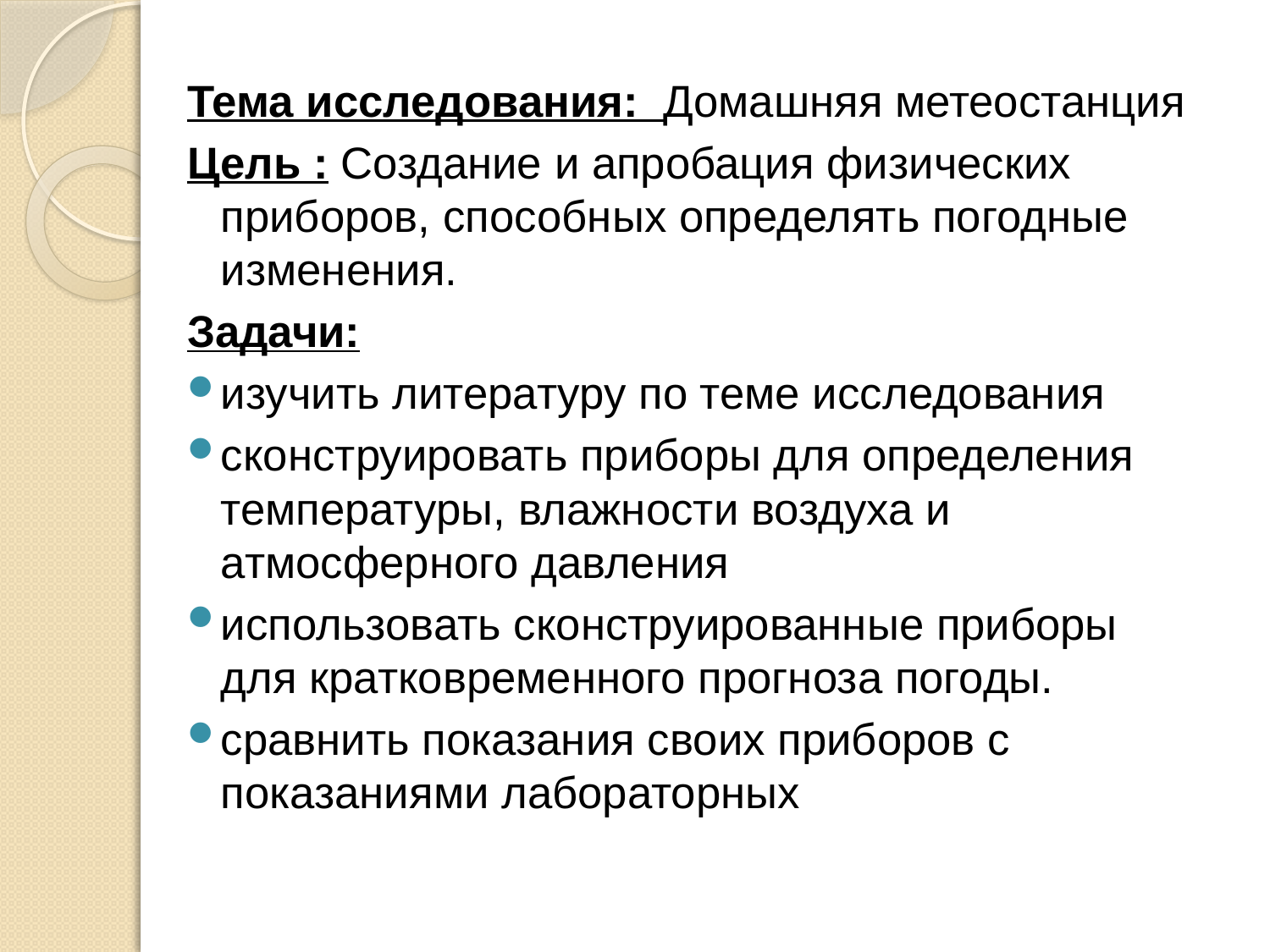

Тема исследования:  Домашняя метеостанция
Цель : Создание и апробация физических приборов, способных определять погодные изменения.
Задачи:
изучить литературу по теме исследования
сконструировать приборы для определения температуры, влажности воздуха и атмосферного давления
использовать сконструированные приборы для кратковременного прогноза погоды.
сравнить показания своих приборов с показаниями лабораторных